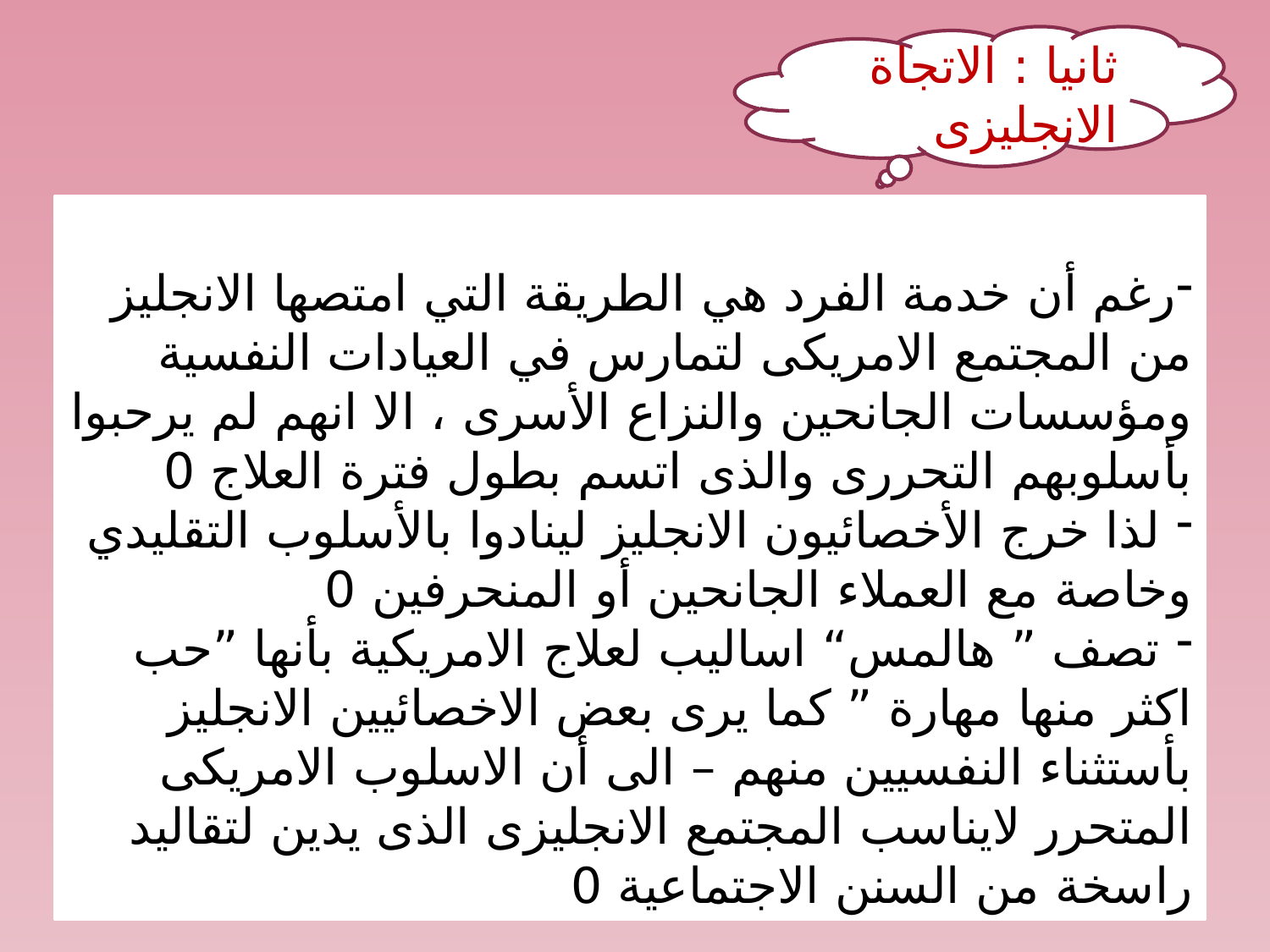

ثانيا : الاتجاة الانجليزى

رغم أن خدمة الفرد هي الطريقة التي امتصها الانجليز من المجتمع الامريكى لتمارس في العيادات النفسية ومؤسسات الجانحين والنزاع الأسرى ، الا انهم لم يرحبوا بأسلوبهم التحررى والذى اتسم بطول فترة العلاج 0
 لذا خرج الأخصائيون الانجليز لينادوا بالأسلوب التقليدي وخاصة مع العملاء الجانحين أو المنحرفين 0
 تصف ” هالمس“ اساليب لعلاج الامريكية بأنها ”حب اكثر منها مهارة ” كما يرى بعض الاخصائيين الانجليز بأستثناء النفسيين منهم – الى أن الاسلوب الامريكى المتحرر لايناسب المجتمع الانجليزى الذى يدين لتقاليد راسخة من السنن الاجتماعية 0